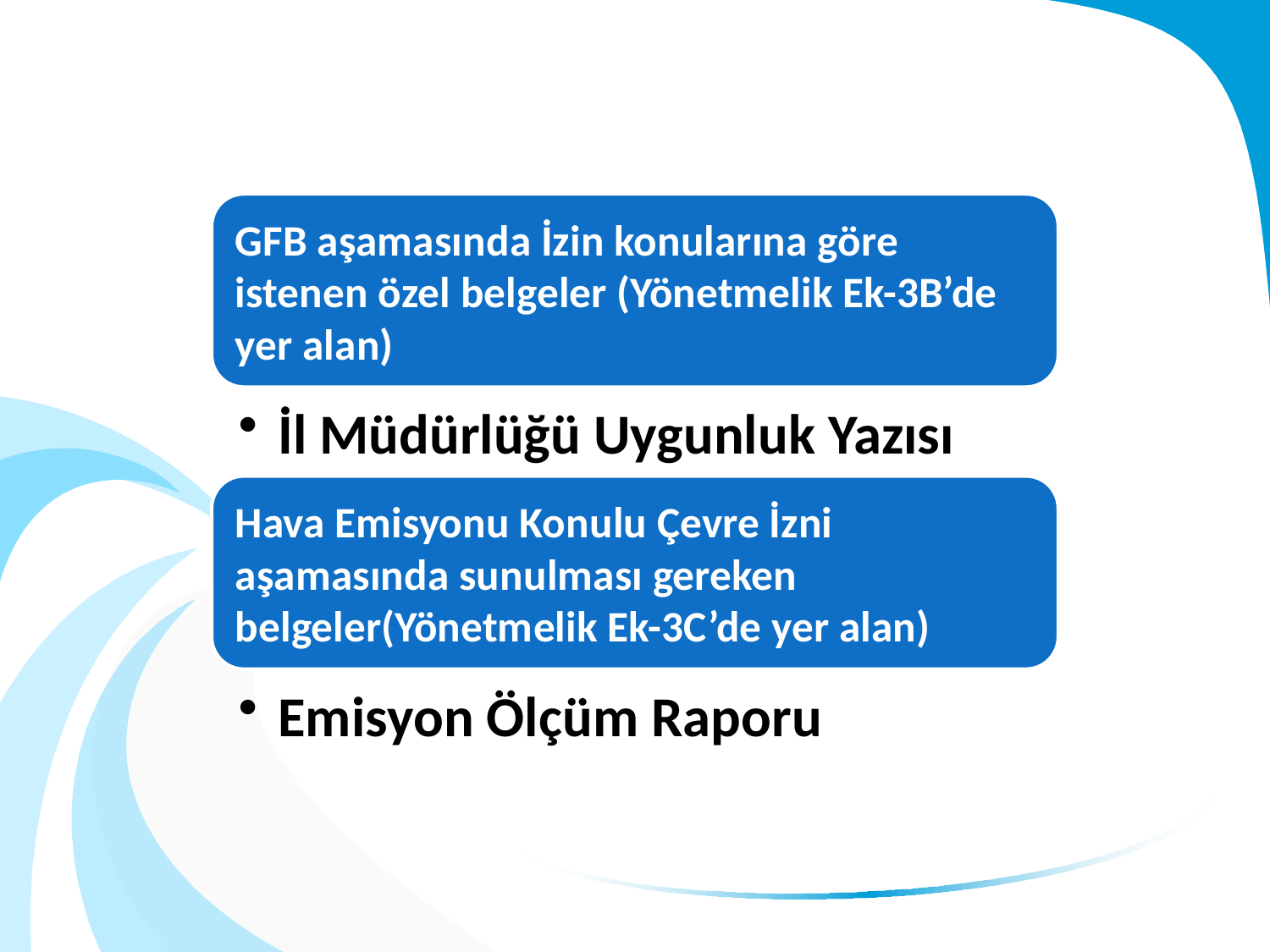

GFB aşamasında İzin konularına göre istenen özel belgeler (Yönetmelik Ek-3B’de yer alan)
İl Müdürlüğü Uygunluk Yazısı
Hava Emisyonu Konulu Çevre İzni aşamasında sunulması gereken belgeler(Yönetmelik Ek-3C’de yer alan)
Emisyon Ölçüm Raporu